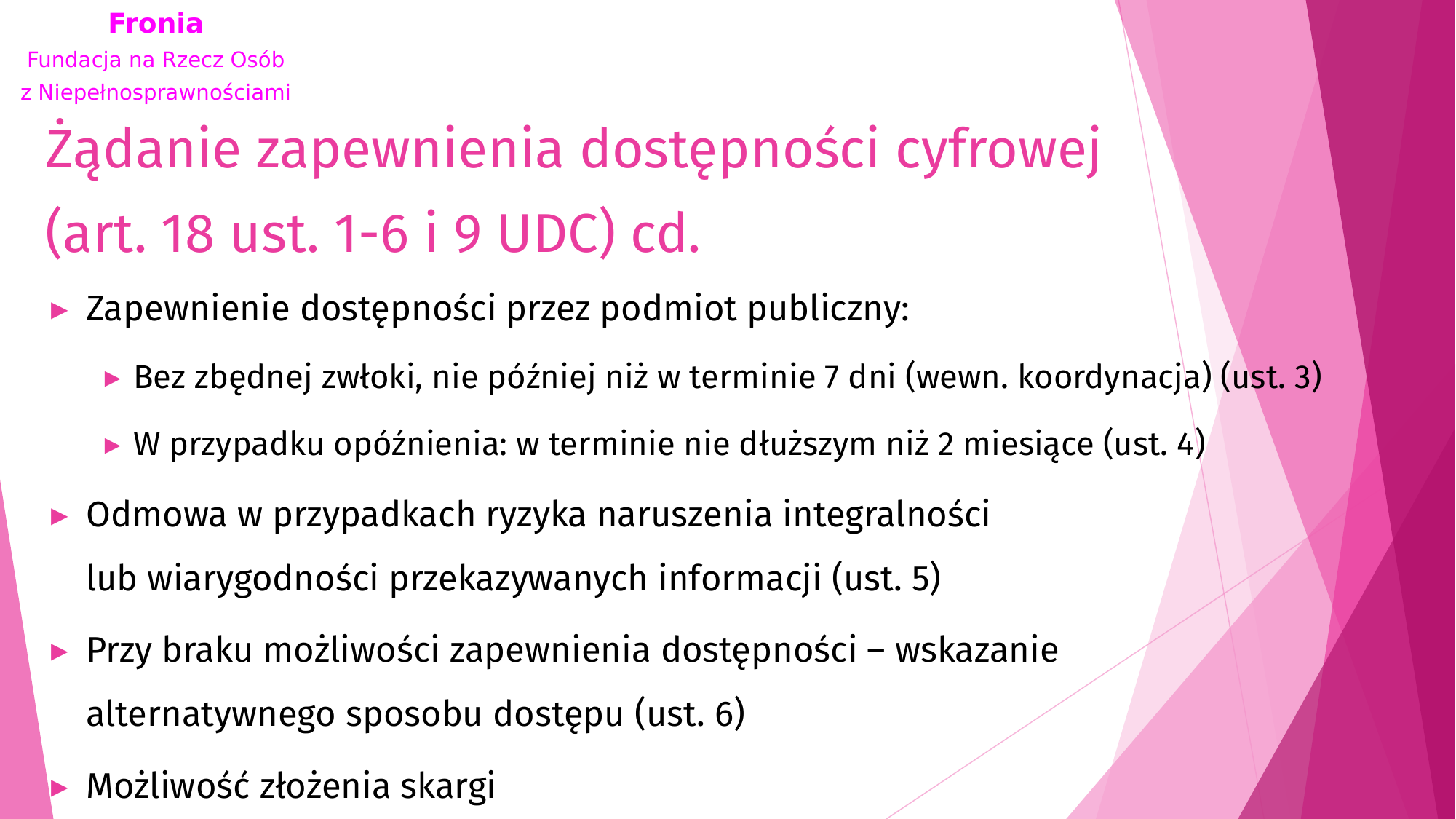

# Żądanie zapewnienia dostępności cyfrowej (art. 18 ust. 1-6 i 9 UDC) cd.
Zapewnienie dostępności przez podmiot publiczny:
Bez zbędnej zwłoki, nie później niż w terminie 7 dni (wewn. koordynacja) (ust. 3)
W przypadku opóźnienia: w terminie nie dłuższym niż 2 miesiące (ust. 4)
Odmowa w przypadkach ryzyka naruszenia integralności lub wiarygodności przekazywanych informacji (ust. 5)
Przy braku możliwości zapewnienia dostępności – wskazanie alternatywnego sposobu dostępu (ust. 6)
Możliwość złożenia skargi